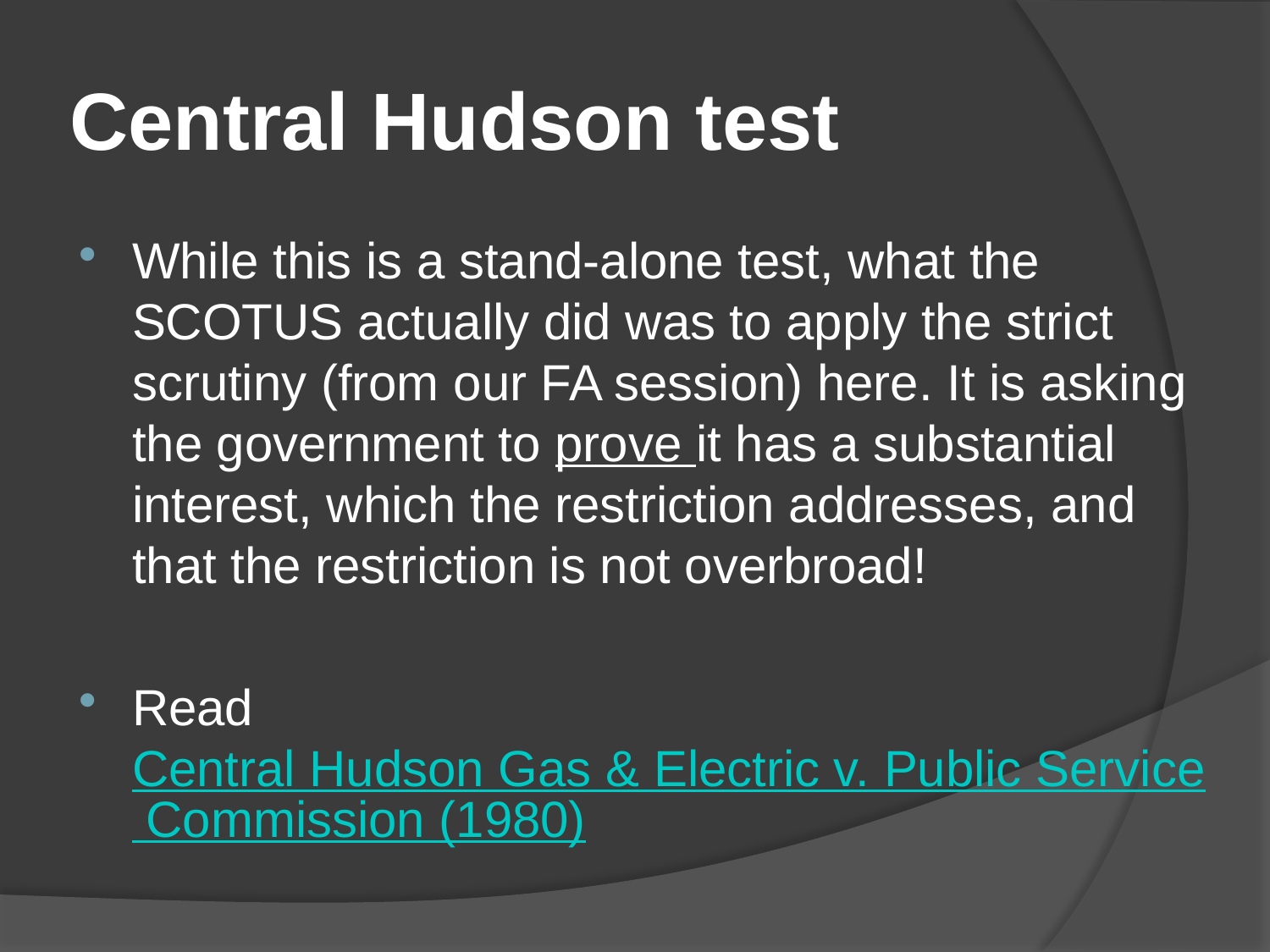

# Central Hudson test
While this is a stand-alone test, what the SCOTUS actually did was to apply the strict scrutiny (from our FA session) here. It is asking the government to prove it has a substantial interest, which the restriction addresses, and that the restriction is not overbroad!

Read Central Hudson Gas & Electric v. Public Service Commission (1980)